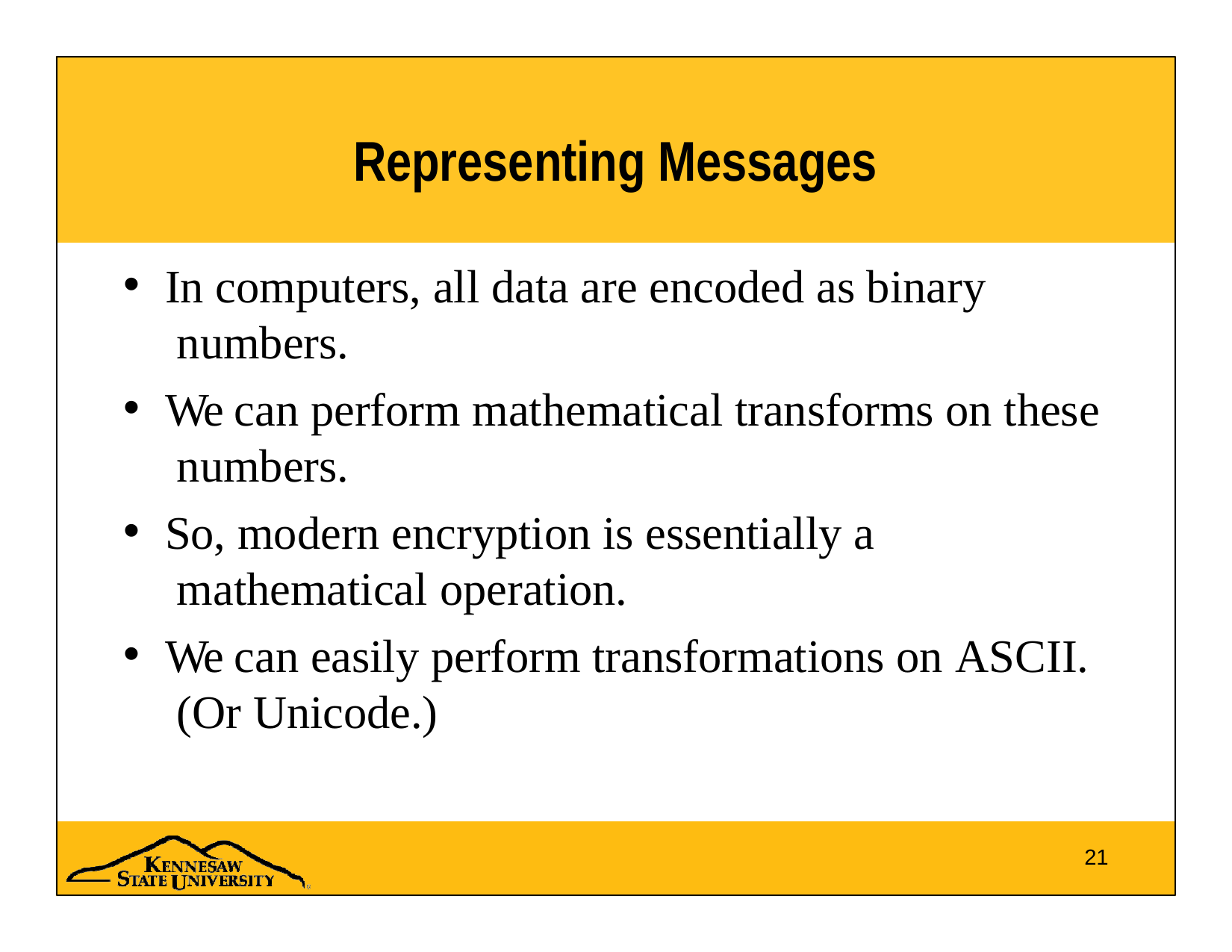

# Representing Messages
In computers, all data are encoded as binary  numbers.
We can perform mathematical transforms on these  numbers.
So, modern encryption is essentially a  mathematical operation.
We can easily perform transformations on ASCII.  (Or Unicode.)

21